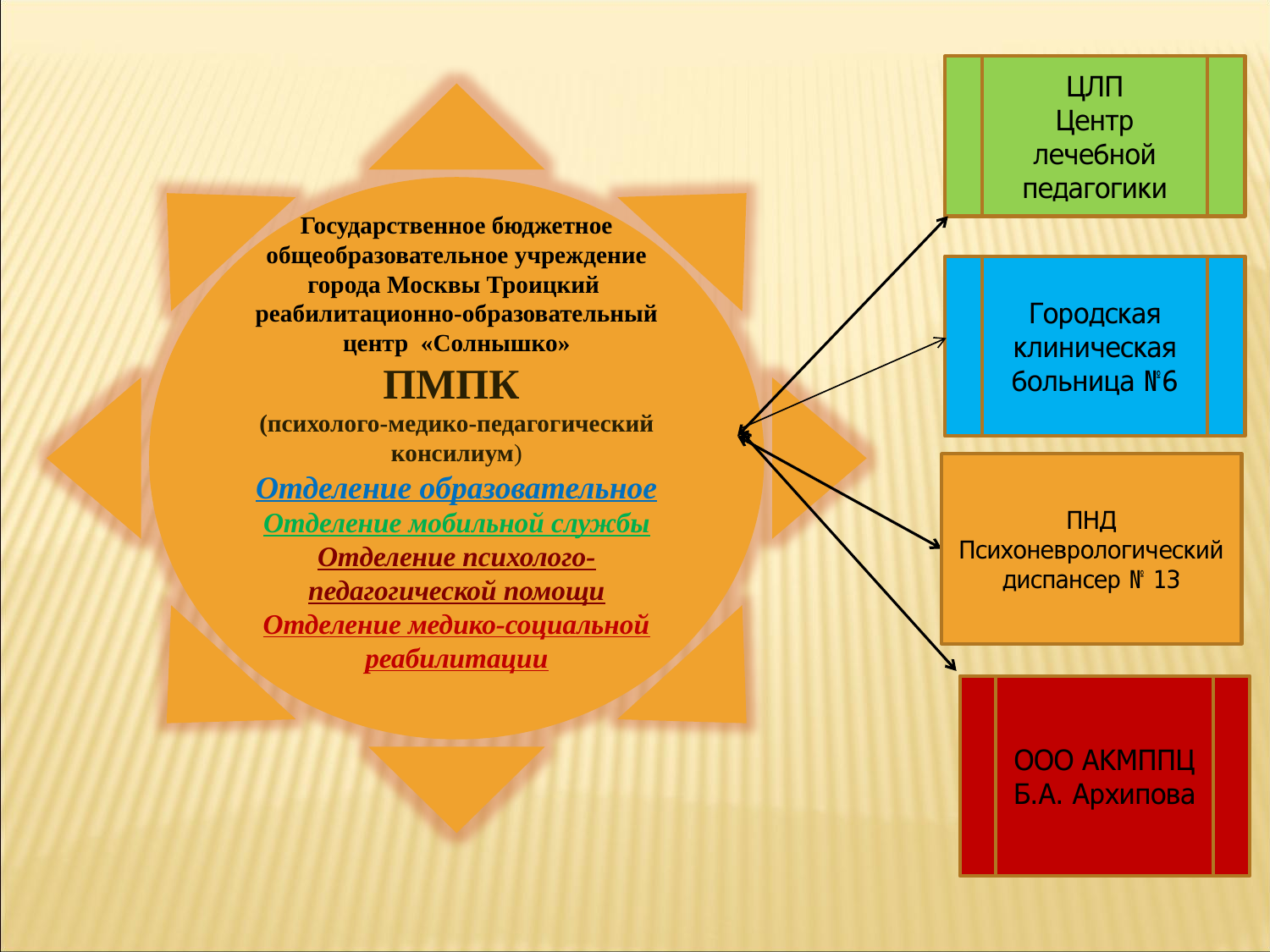

ЦЛП
Центр лечебной педагогики
Государственное бюджетное общеобразовательное учреждение города Москвы Троицкий  реабилитационно-образовательный центр  «Солнышко»
ПМПК
(психолого-медико-педагогический консилиум)
Отделение образовательное
Отделение мобильной службы
Отделение психолого-педагогической помощи
Отделение медико-социальной реабилитации

Городская клиническая больница №6
ПНД Психоневрологическийдиспансер № 13
ООО АКМППЦ Б.А. Архипова